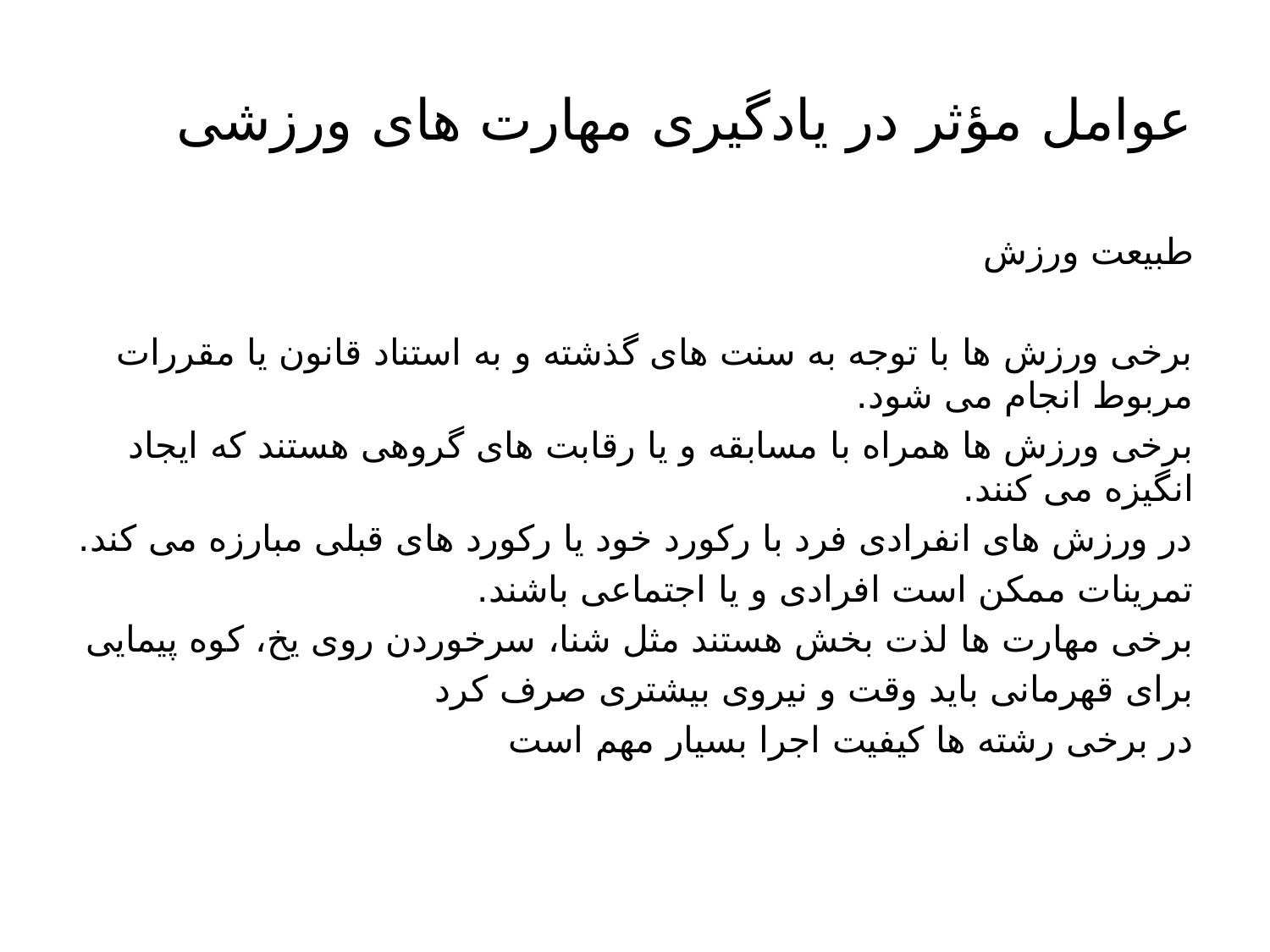

# عوامل مؤثر در یادگیری مهارت های ورزشی
طبیعت ورزش

برخی ورزش ها با توجه به سنت های گذشته و به استناد قانون یا مقررات مربوط انجام می شود.
برخی ورزش ها همراه با مسابقه و یا رقابت های گروهی هستند که ایجاد انگیزه می کنند.
در ورزش های انفرادی فرد با رکورد خود یا رکورد های قبلی مبارزه می کند.
تمرینات ممکن است افرادی و یا اجتماعی باشند.
برخی مهارت ها لذت بخش هستند مثل شنا، سرخوردن روی یخ، کوه پیمایی
برای قهرمانی باید وقت و نیروی بیشتری صرف کرد
در برخی رشته ها کیفیت اجرا بسیار مهم است